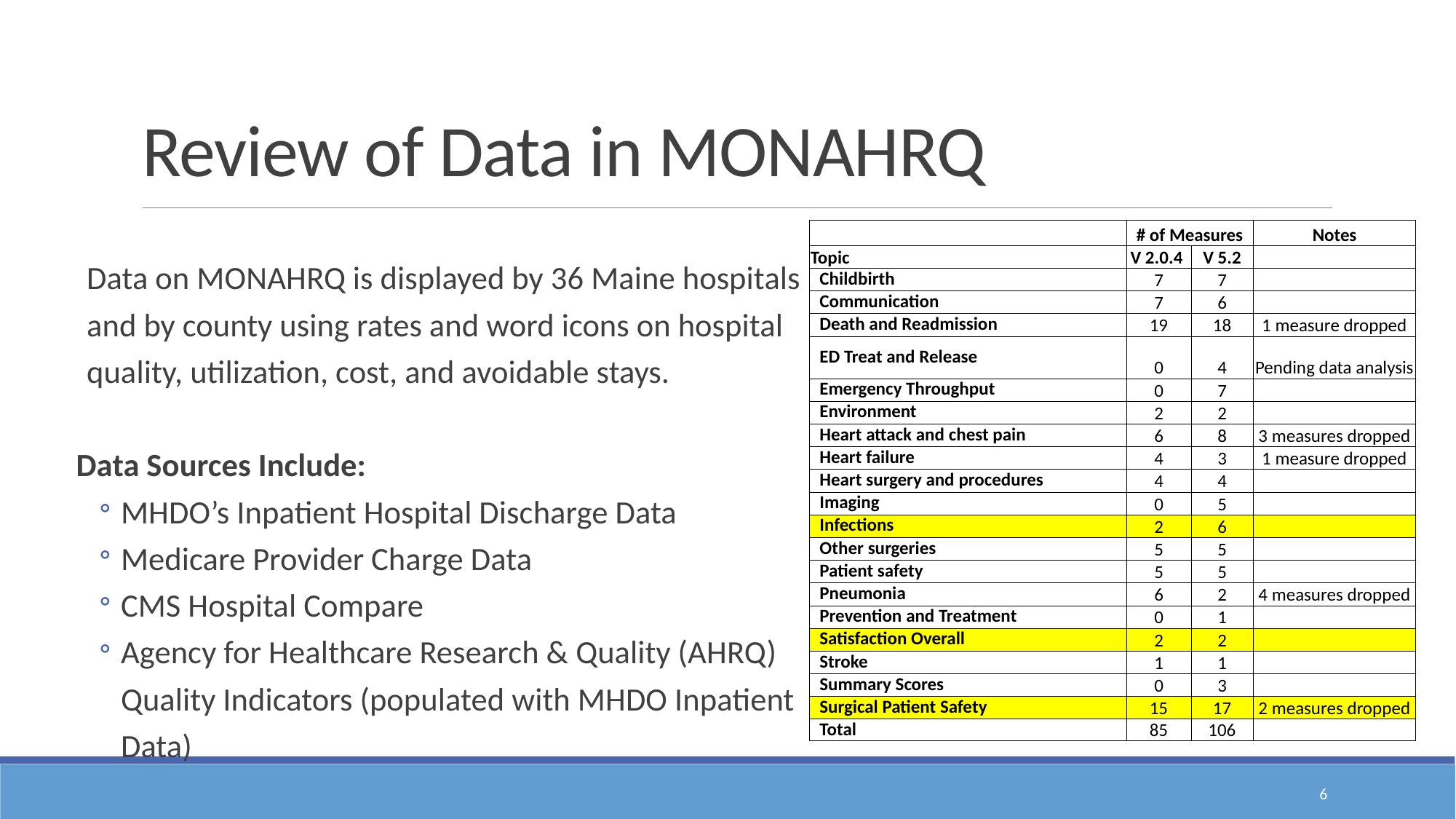

# Review of Data in MONAHRQ
|  | # of Measures |  | Notes |
| --- | --- | --- | --- |
| Topic | V 2.0.4 | V 5.2 |  |
| Childbirth | 7 | 7 |  |
| Communication | 7 | 6 |  |
| Death and Readmission | 19 | 18 | 1 measure dropped |
| ED Treat and Release | 0 | 4 | Pending data analysis |
| Emergency Throughput | 0 | 7 |  |
| Environment | 2 | 2 |  |
| Heart attack and chest pain | 6 | 8 | 3 measures dropped |
| Heart failure | 4 | 3 | 1 measure dropped |
| Heart surgery and procedures | 4 | 4 |  |
| Imaging | 0 | 5 |  |
| Infections | 2 | 6 |  |
| Other surgeries | 5 | 5 |  |
| Patient safety | 5 | 5 |  |
| Pneumonia | 6 | 2 | 4 measures dropped |
| Prevention and Treatment | 0 | 1 |  |
| Satisfaction Overall | 2 | 2 |  |
| Stroke | 1 | 1 |  |
| Summary Scores | 0 | 3 |  |
| Surgical Patient Safety | 15 | 17 | 2 measures dropped |
| Total | 85 | 106 |  |
Data on MONAHRQ is displayed by 36 Maine hospitals and by county using rates and word icons on hospital quality, utilization, cost, and avoidable stays.

Data Sources Include:
MHDO’s Inpatient Hospital Discharge Data
Medicare Provider Charge Data
CMS Hospital Compare
Agency for Healthcare Research & Quality (AHRQ) Quality Indicators (populated with MHDO Inpatient Data)
6